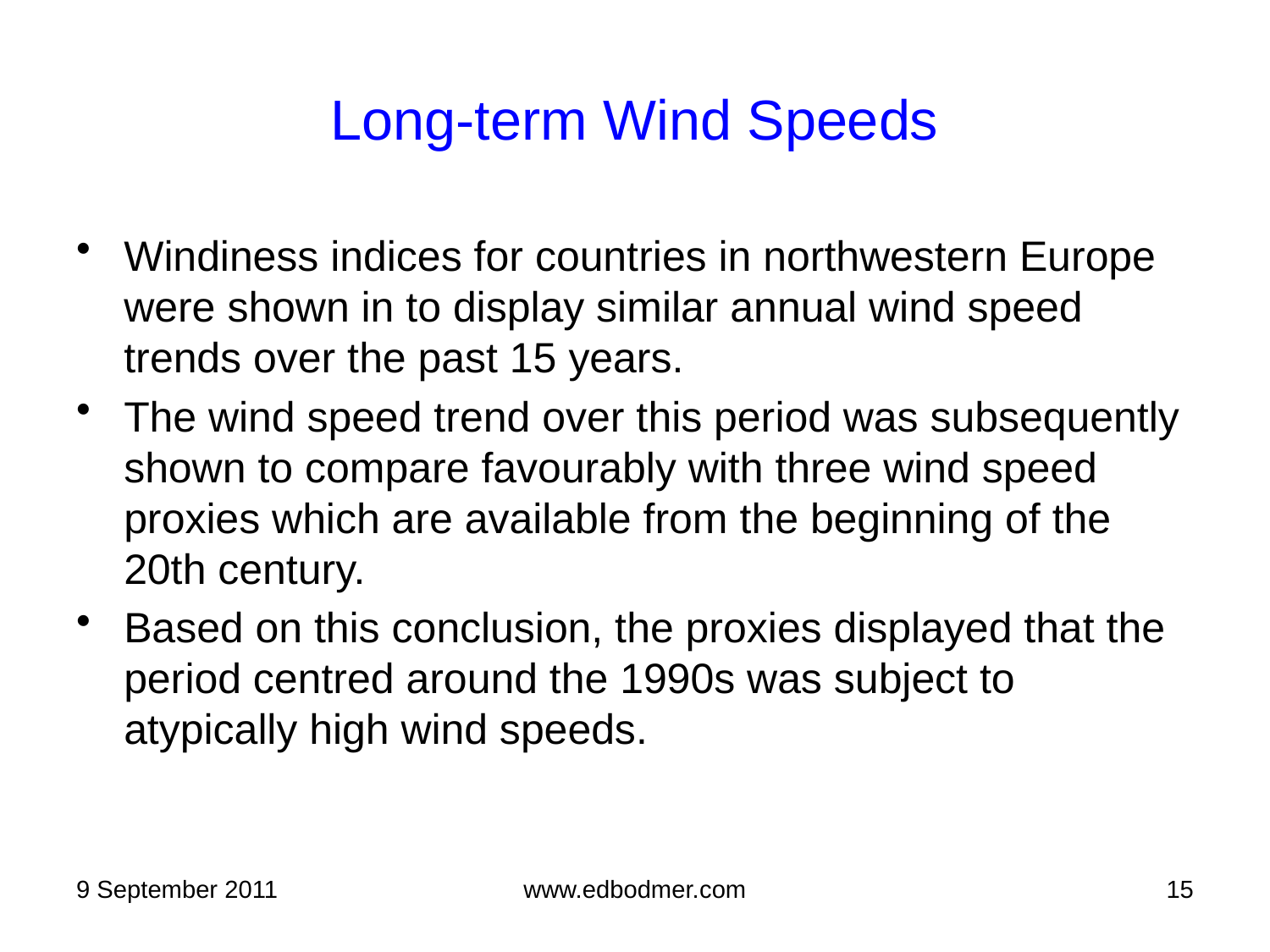

# Long-term Wind Speeds
Windiness indices for countries in northwestern Europe were shown in to display similar annual wind speed trends over the past 15 years.
The wind speed trend over this period was subsequently shown to compare favourably with three wind speed proxies which are available from the beginning of the 20th century.
Based on this conclusion, the proxies displayed that the period centred around the 1990s was subject to atypically high wind speeds.
9 September 2011
www.edbodmer.com
15